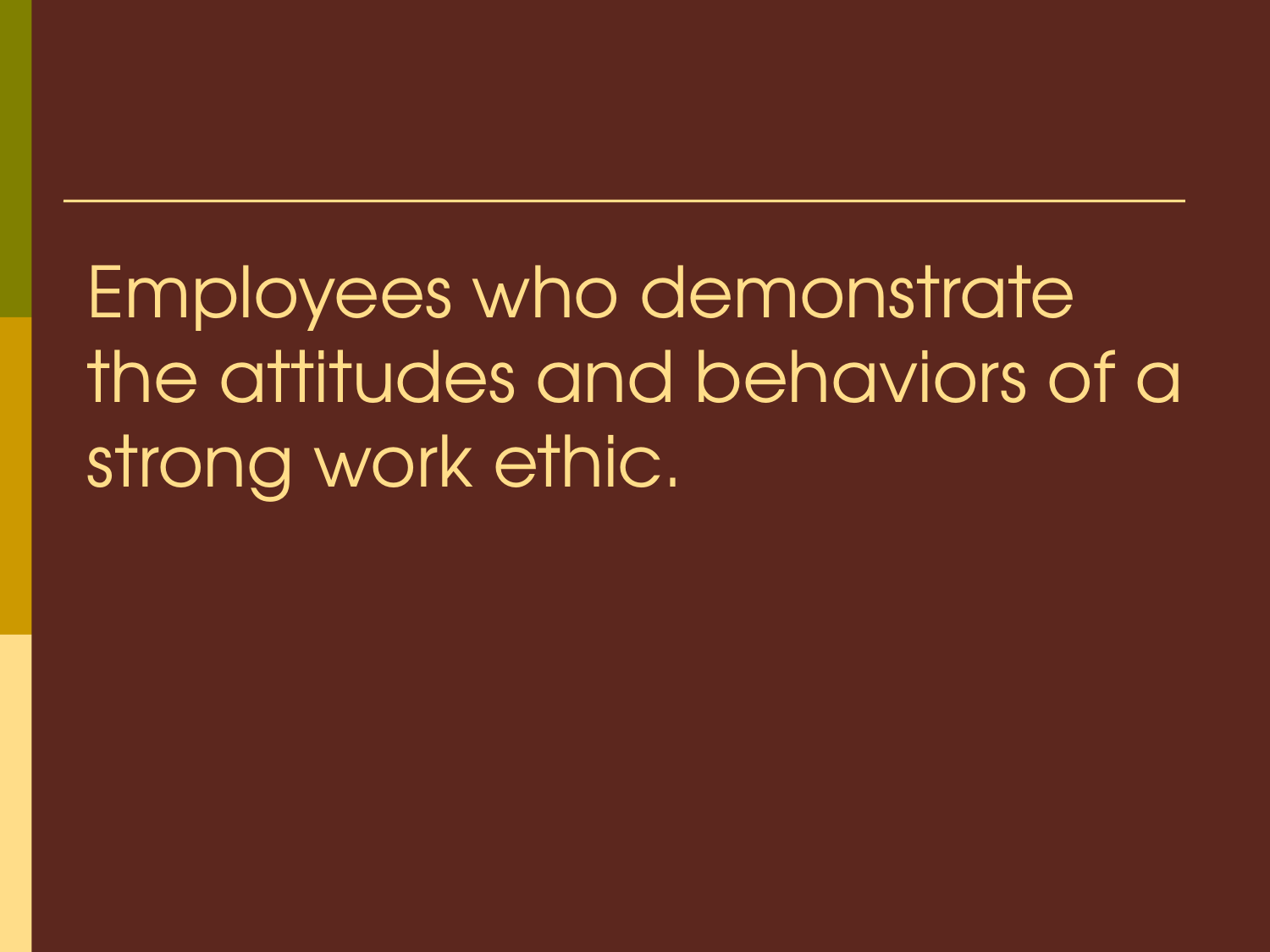

# Employees who demonstrate the attitudes and behaviors of a strong work ethic.